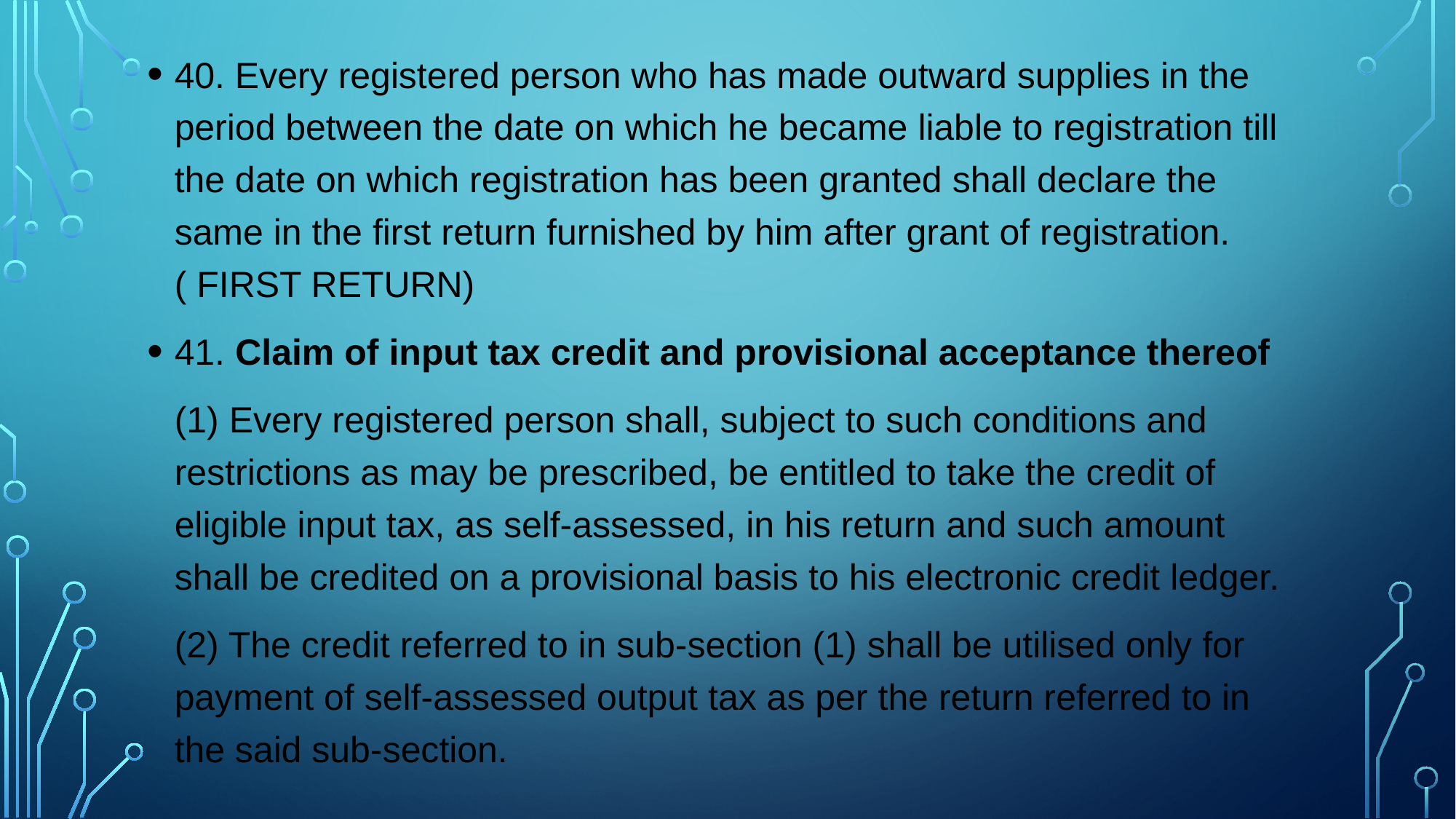

40. Every registered person who has made outward supplies in the period between the date on which he became liable to registration till the date on which registration has been granted shall declare the same in the first return furnished by him after grant of registration. ( FIRST RETURN)
41. Claim of input tax credit and provisional acceptance thereof
	(1) Every registered person shall, subject to such conditions and restrictions as may be prescribed, be entitled to take the credit of eligible input tax, as self-assessed, in his return and such amount shall be credited on a provisional basis to his electronic credit ledger.
	(2) The credit referred to in sub-section (1) shall be utilised only for payment of self-assessed output tax as per the return referred to in the said sub-section.